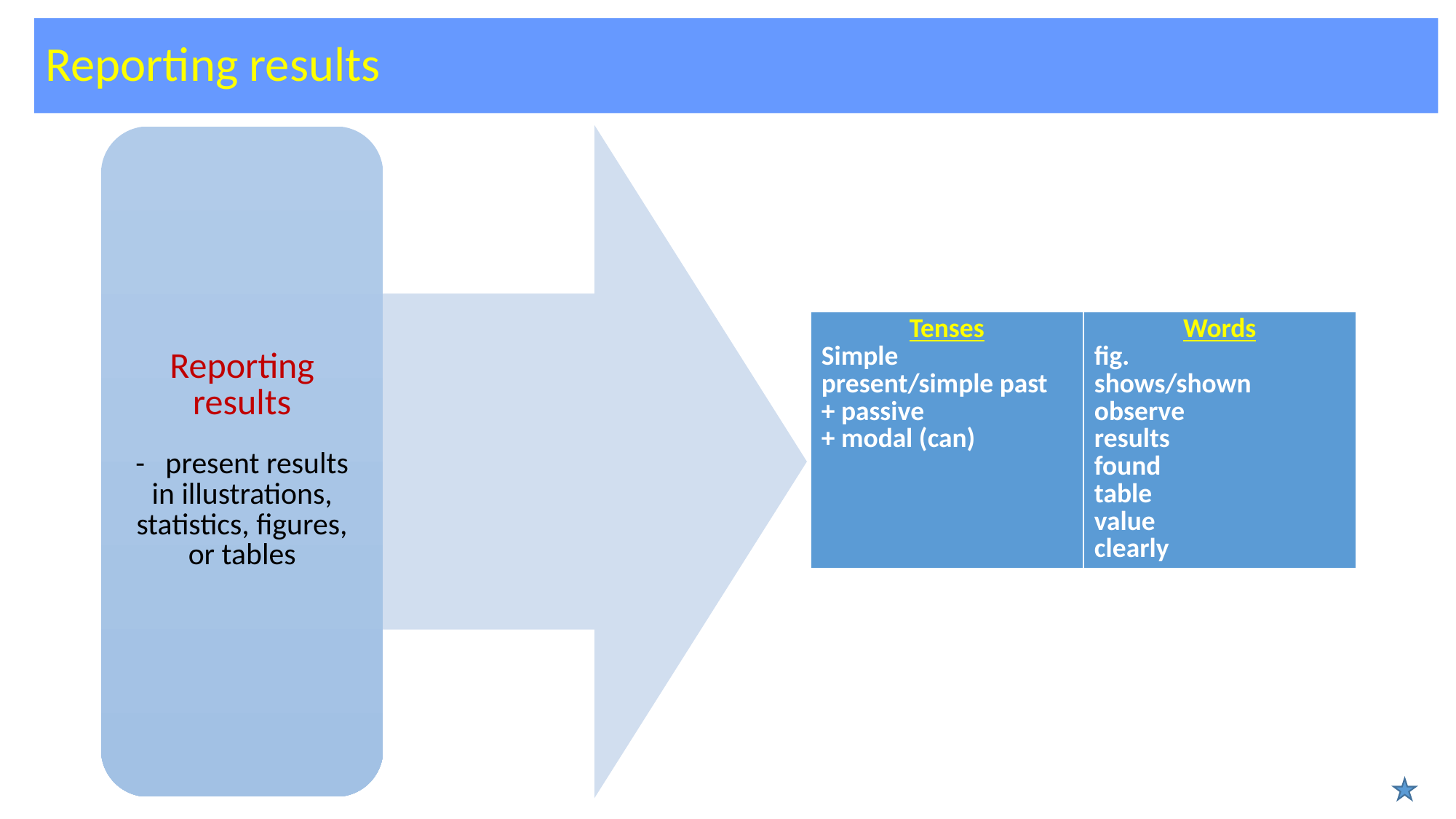

# Reporting results
Reporting results
-   present results in illustrations, statistics, figures, or tables
| Tenses Simple present/simple past + passive + modal (can) | Words fig. shows/shown observe results found table value clearly |
| --- | --- |